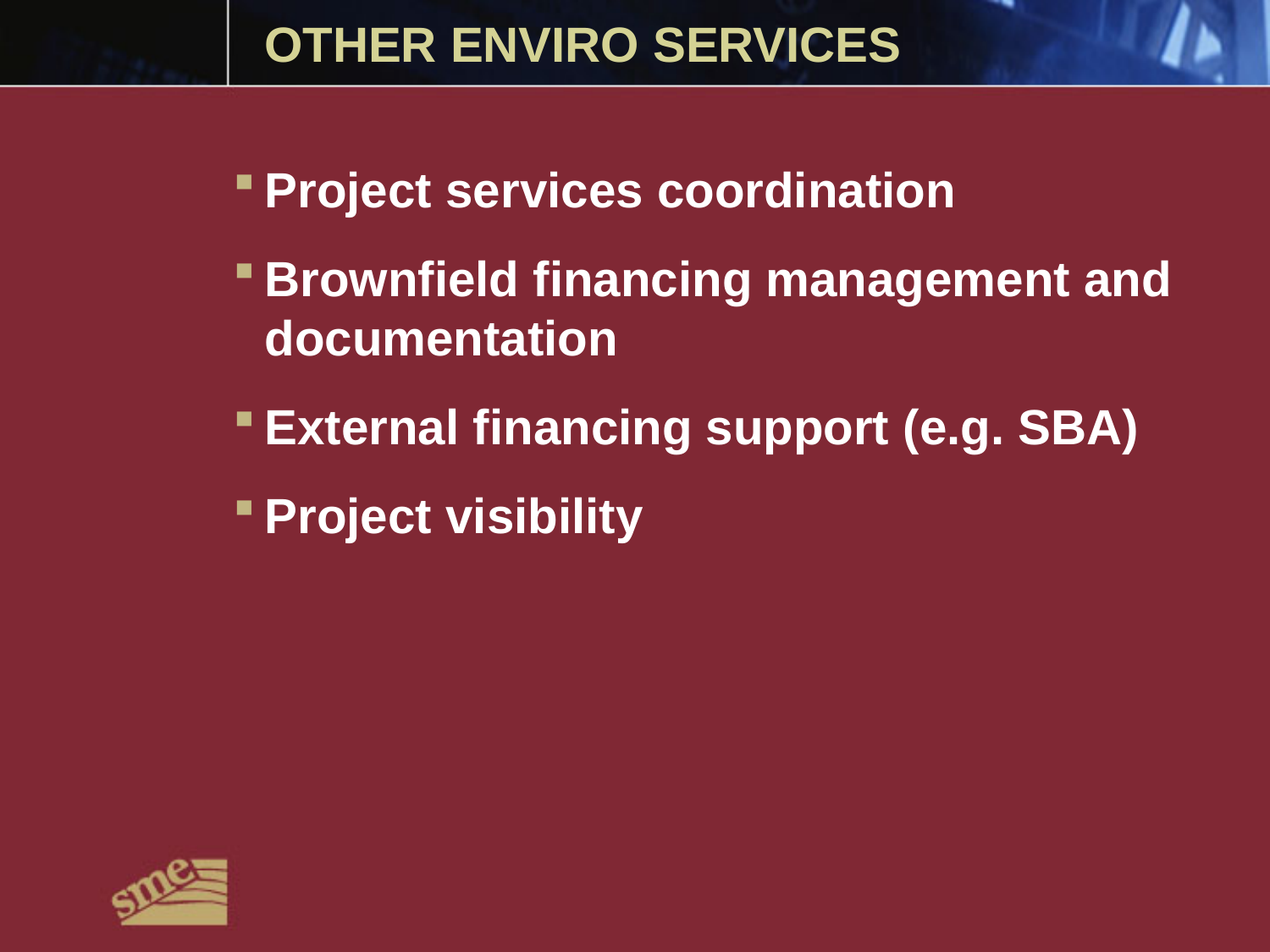

# OTHER ENVIRO SERVICES
Project services coordination
Brownfield financing management and documentation
External financing support (e.g. SBA)
Project visibility